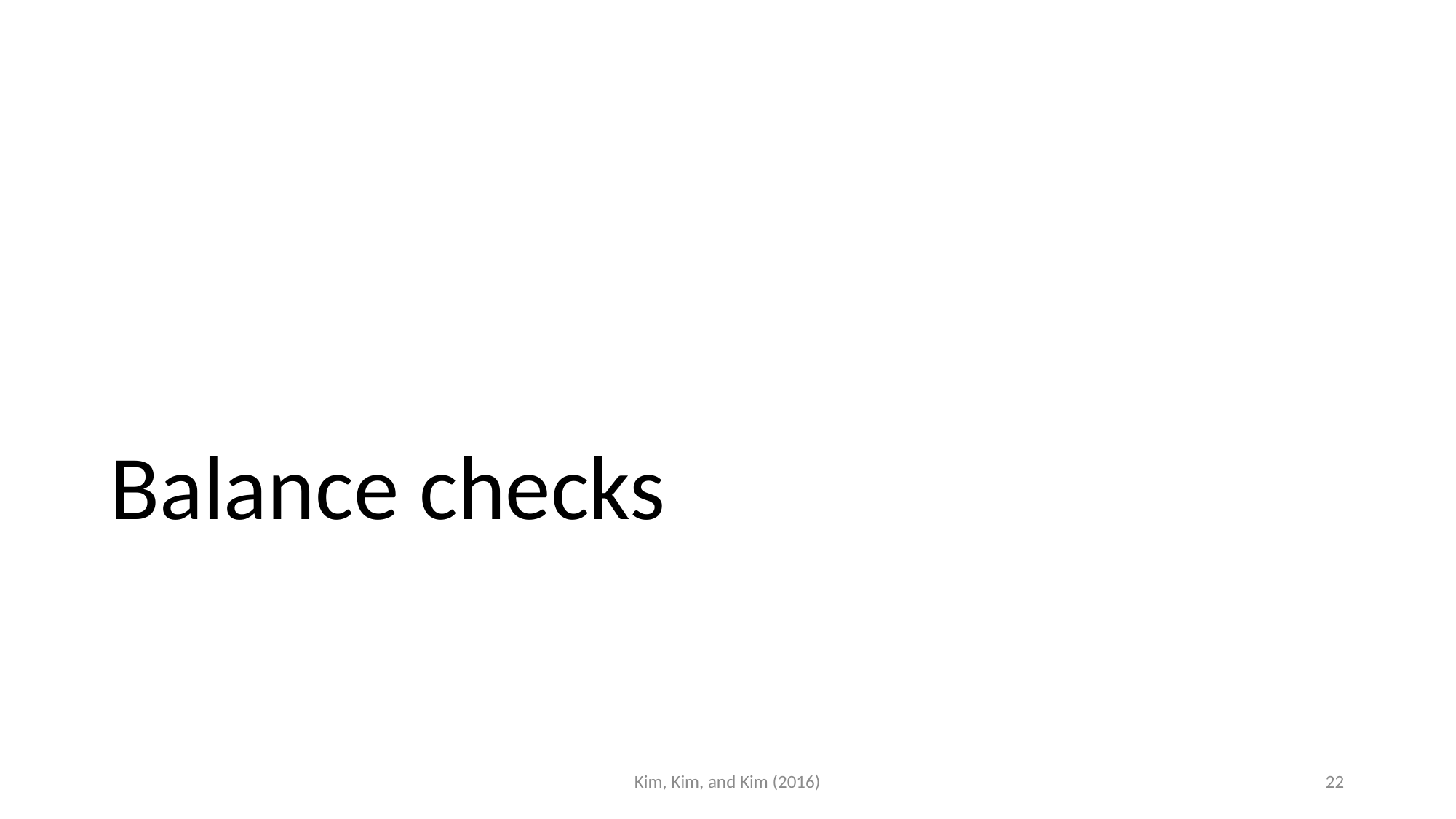

# Balance checks
Kim, Kim, and Kim (2016)
22